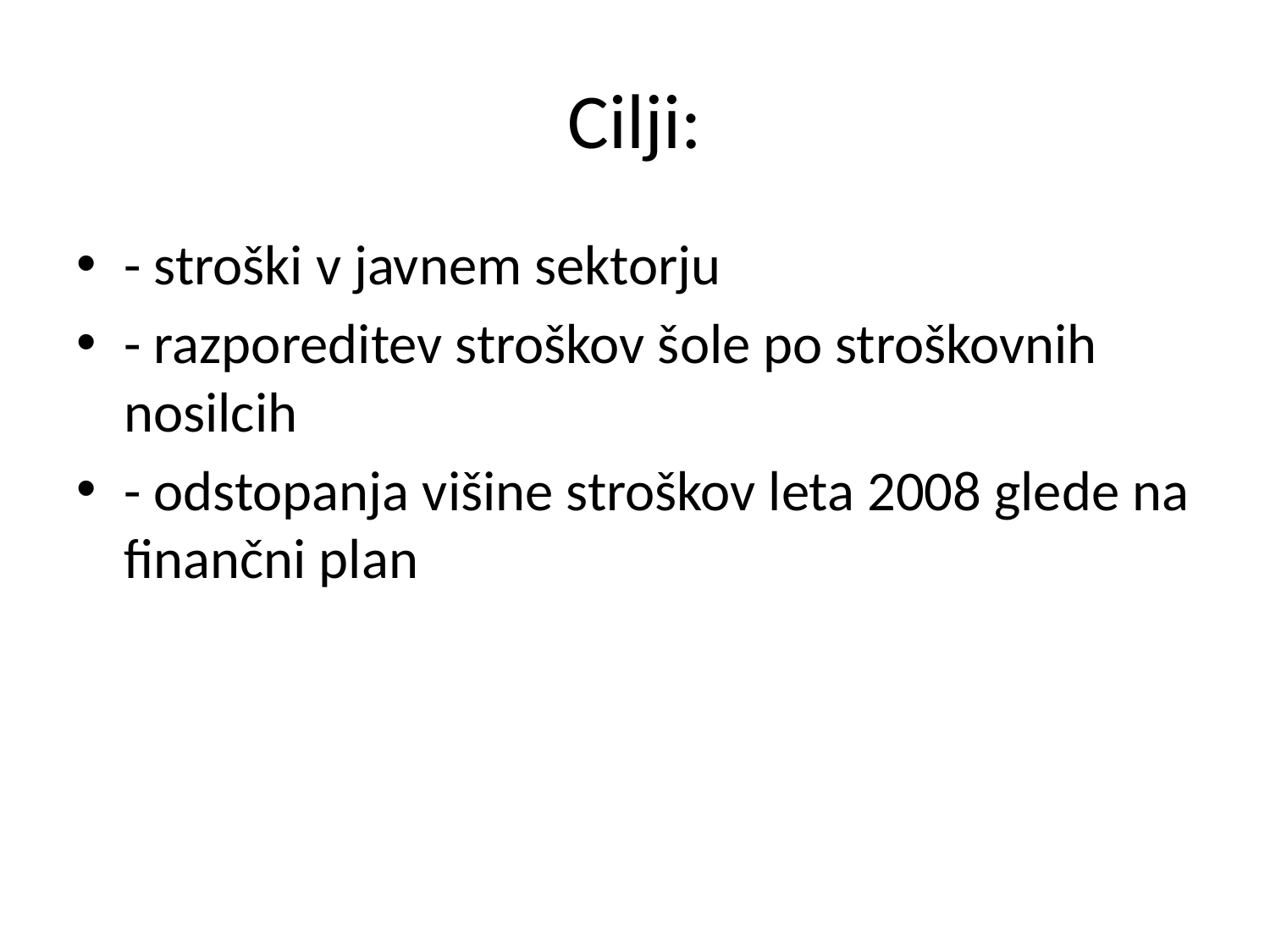

# Cilji:
- stroški v javnem sektorju
- razporeditev stroškov šole po stroškovnih nosilcih
- odstopanja višine stroškov leta 2008 glede na finančni plan